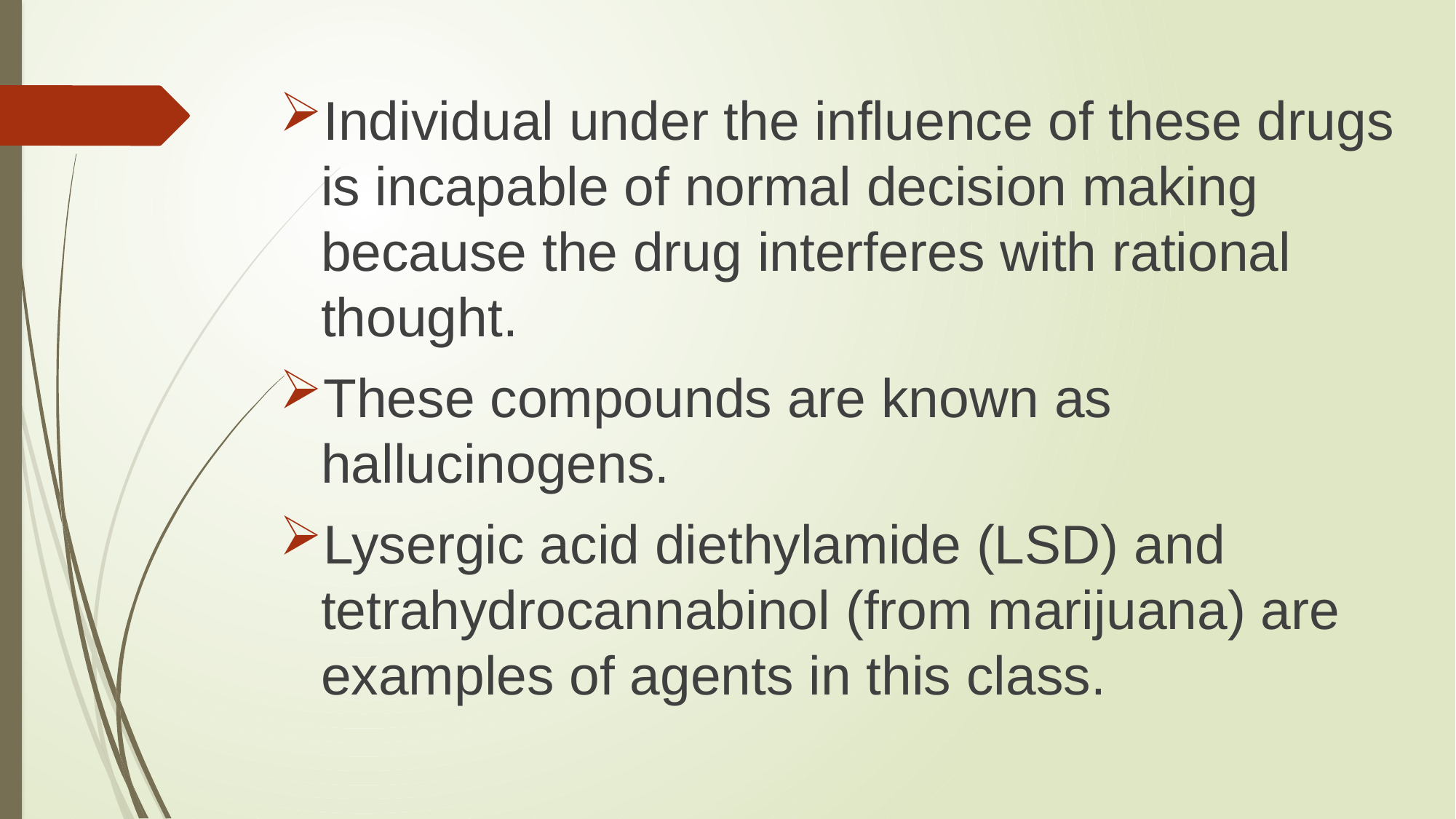

# .
Individual under the influence of these drugs is incapable of normal decision making because the drug interferes with rational thought.
These compounds are known as hallucinogens.
Lysergic acid diethylamide (LSD) and tetrahydrocannabinol (from marijuana) are examples of agents in this class.